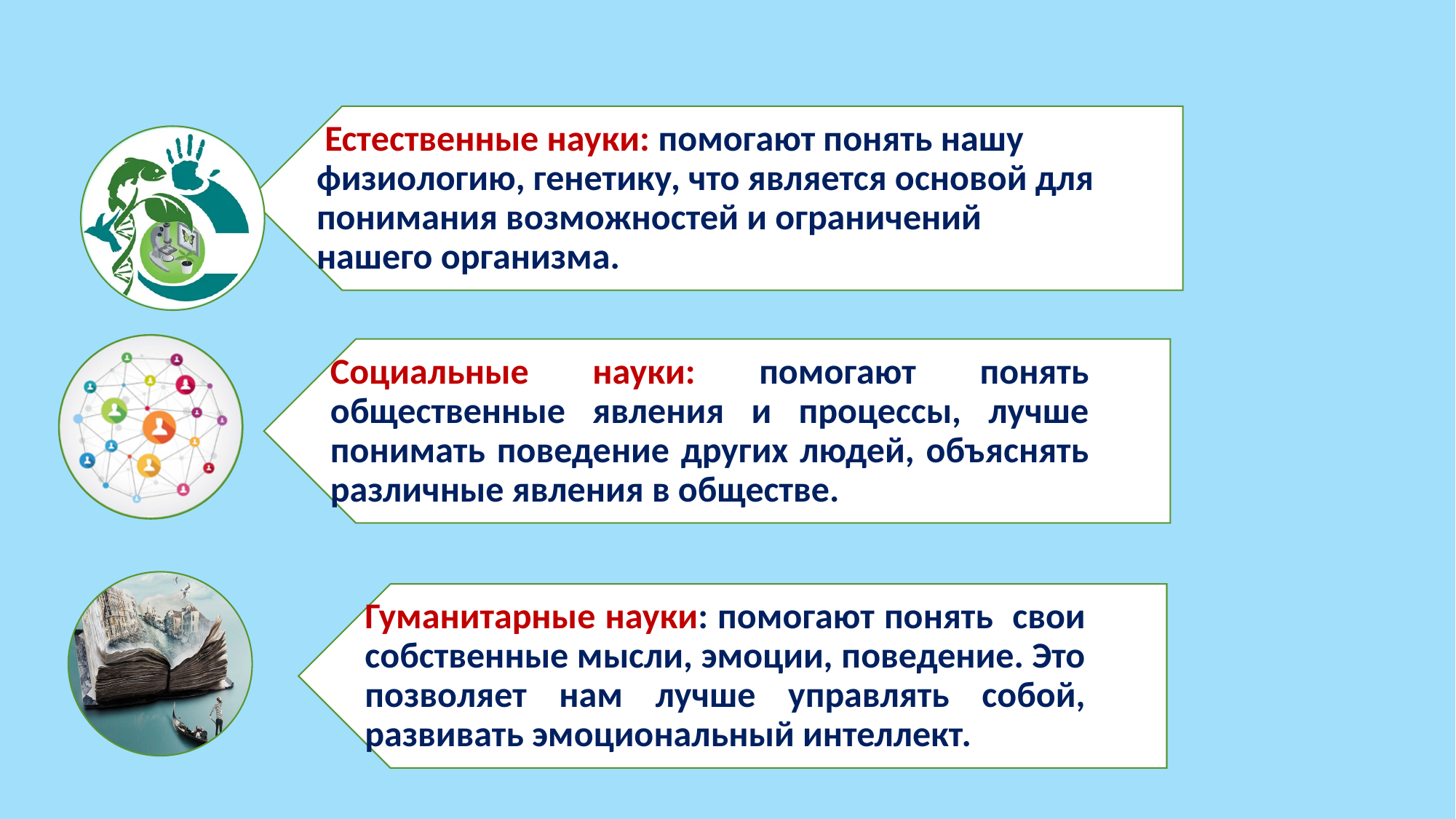

Естественные науки: помогают понять нашу физиологию, генетику, что является основой для понимания возможностей и ограничений нашего организма.
Социальные науки: помогают понять общественные явления и процессы, лучше понимать поведение других людей, объяснять различные явления в обществе.
Гуманитарные науки: помогают понять  свои собственные мысли, эмоции, поведение. Это позволяет нам лучше управлять собой, развивать эмоциональный интеллект.